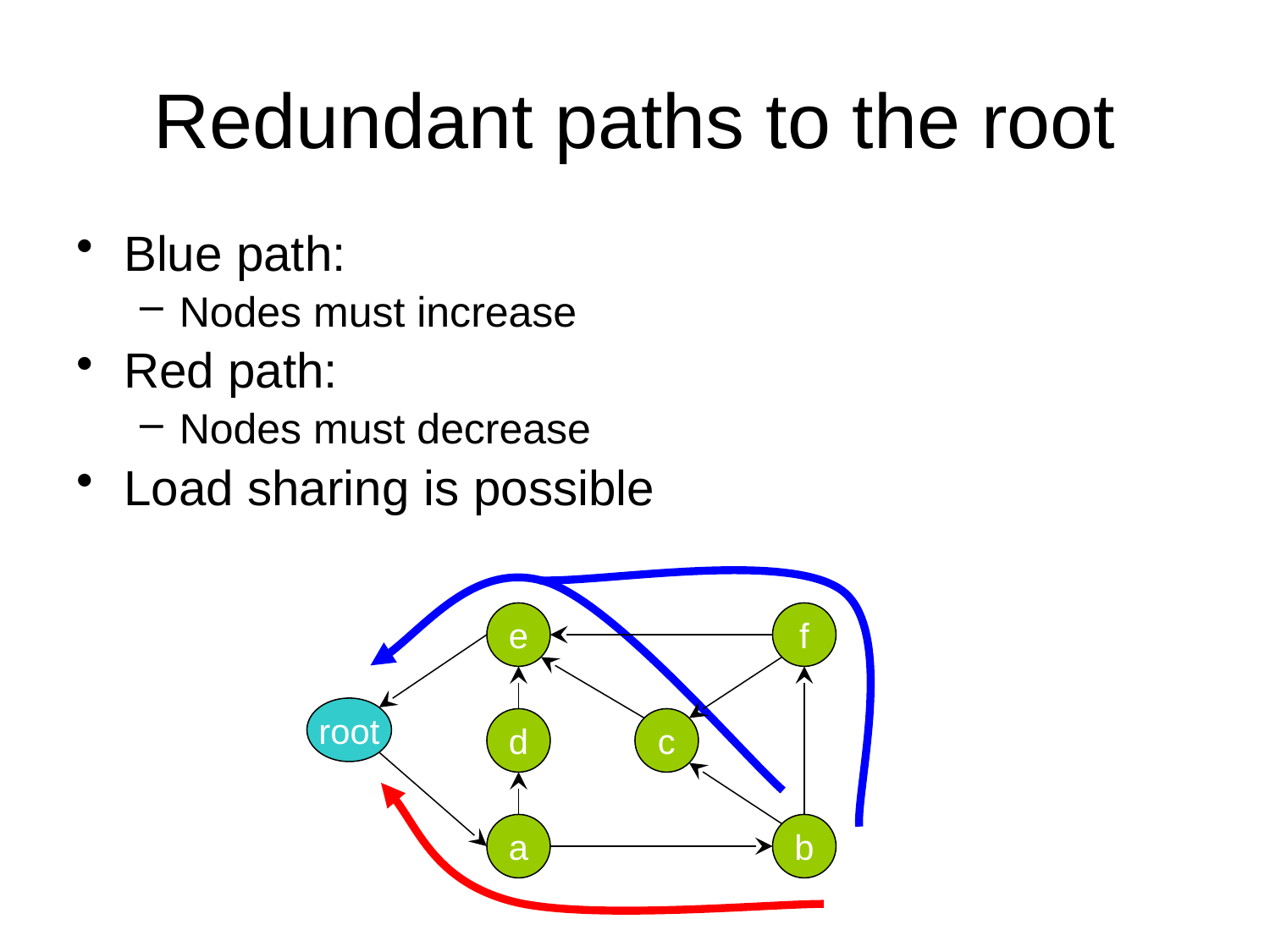

# Redundant paths to the root
Blue path:
Nodes must increase
Red path:
Nodes must decrease
Load sharing is possible

e
f
root
d
c

a
b